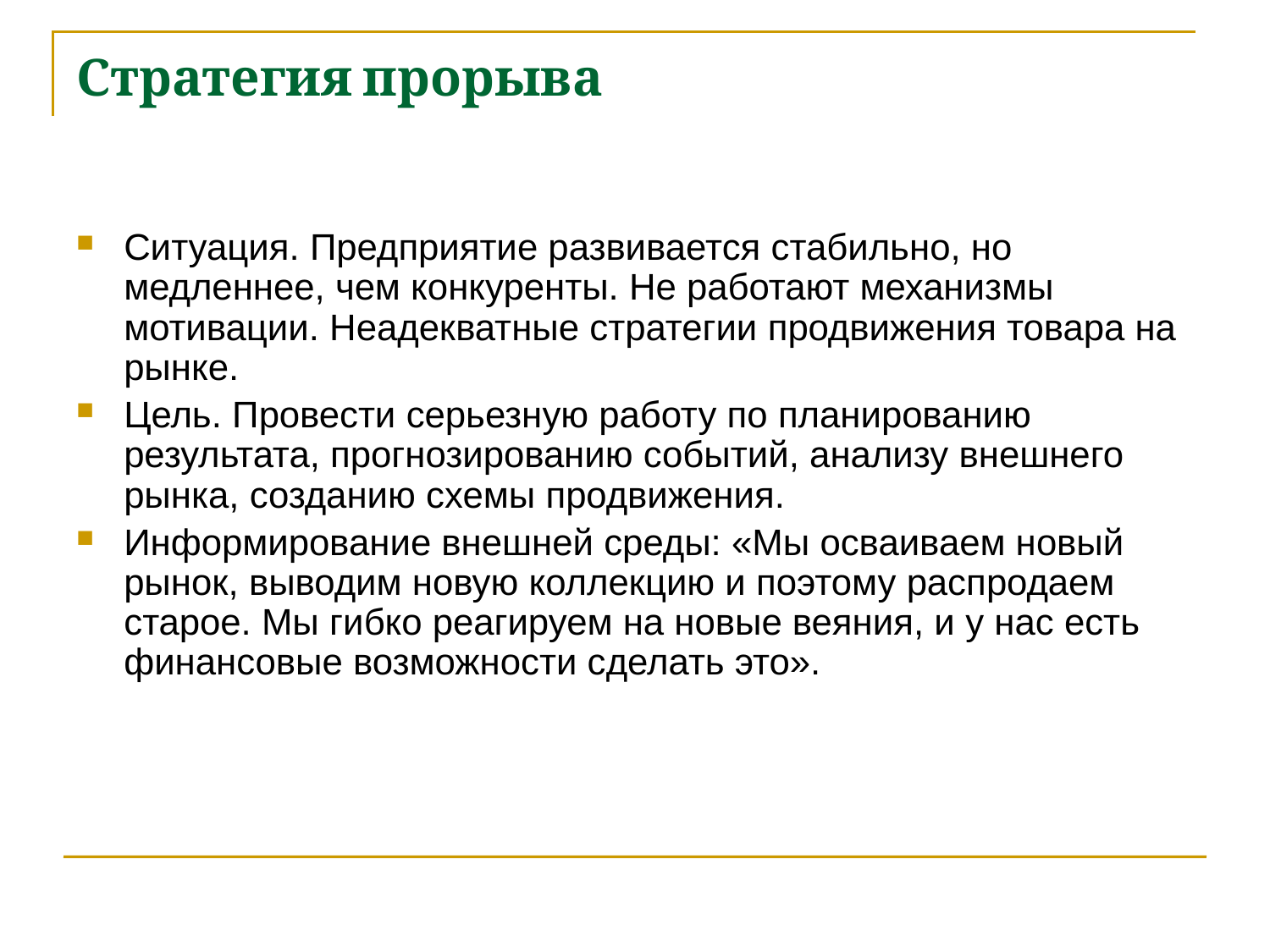

Стратегия прорыва
Ситуация. Предприятие развивается стабильно, но медленнее, чем конкуренты. Не работают механизмы мотивации. Неадекватные стратегии продвижения товара на рынке.
Цель. Провести серьезную работу по планированию результата, прогнозированию событий, анализу внешнего рынка, созданию схемы продвижения.
Информирование внешней среды: «Мы осваиваем новый рынок, выводим новую коллекцию и поэтому распродаем старое. Мы гибко реагируем на новые веяния, и у нас есть финансовые возможности сделать это».